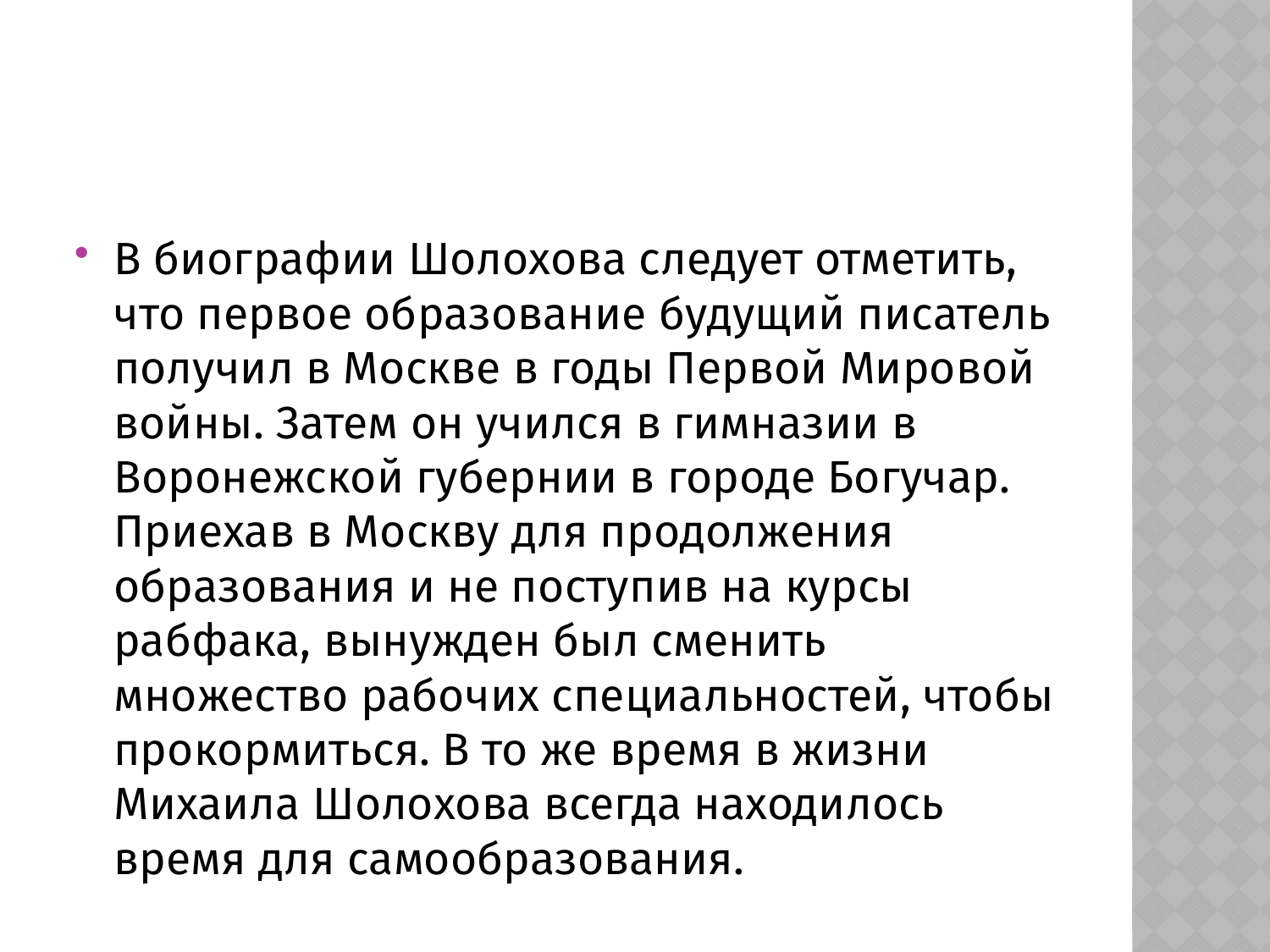

#
В биографии Шолохова следует отметить, что первое образование будущий писатель получил в Москве в годы Первой Мировой войны. Затем он учился в гимназии в Воронежской губернии в городе Богучар. Приехав в Москву для продолжения образования и не поступив на курсы рабфака, вынужден был сменить множество рабочих специальностей, чтобы прокормиться. В то же время в жизни Михаила Шолохова всегда находилось время для самообразования.